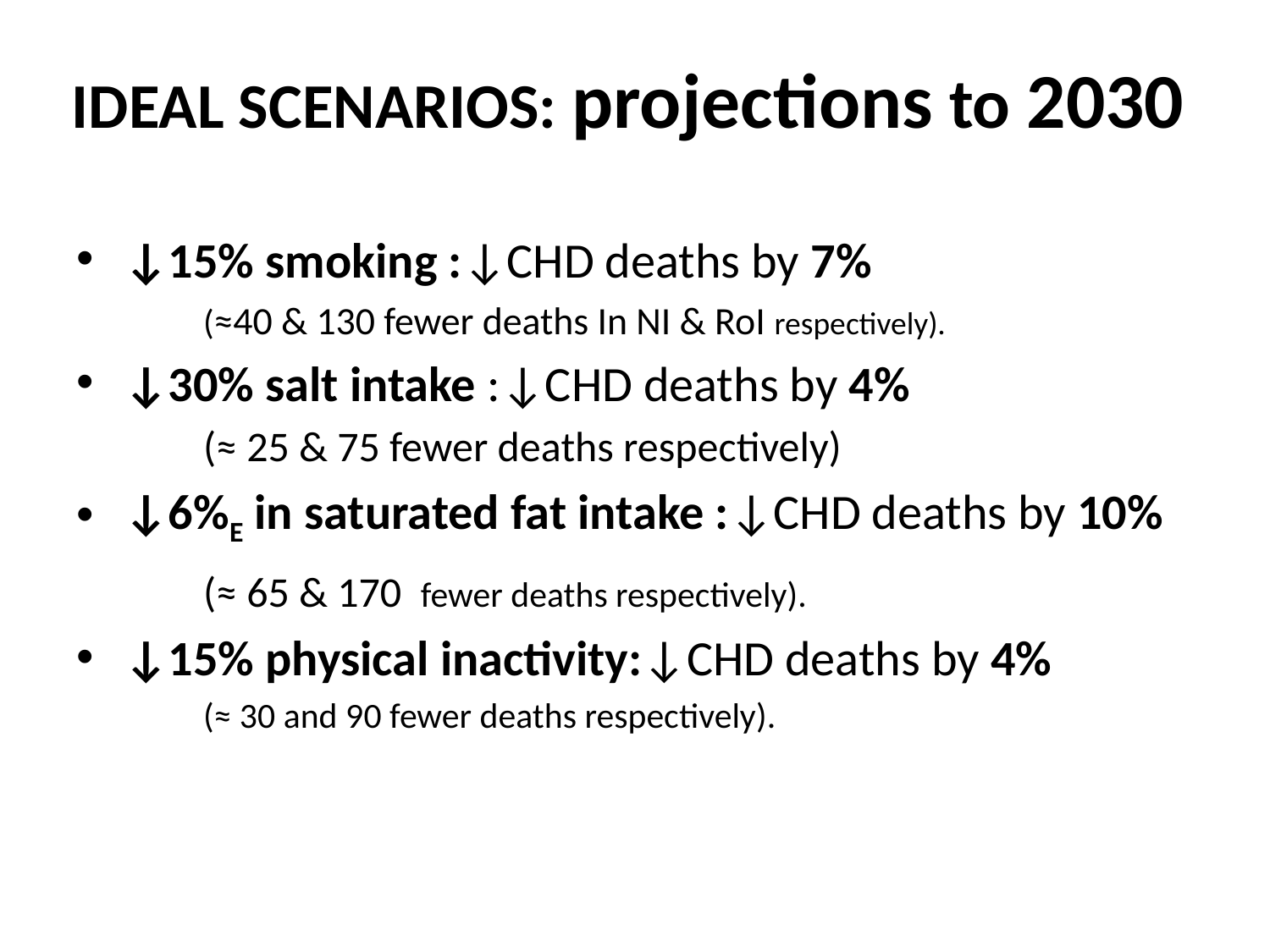

# IDEAL SCENARIOS: projections to 2030
↓15% smoking :↓CHD deaths by 7%
	(≈40 & 130 fewer deaths In NI & RoI respectively).
↓30% salt intake :↓CHD deaths by 4%
	(≈ 25 & 75 fewer deaths respectively)
↓6%E in saturated fat intake :↓CHD deaths by 10%
	(≈ 65 & 170  fewer deaths respectively).
↓15% physical inactivity:↓CHD deaths by 4%
	(≈ 30 and 90 fewer deaths respectively).